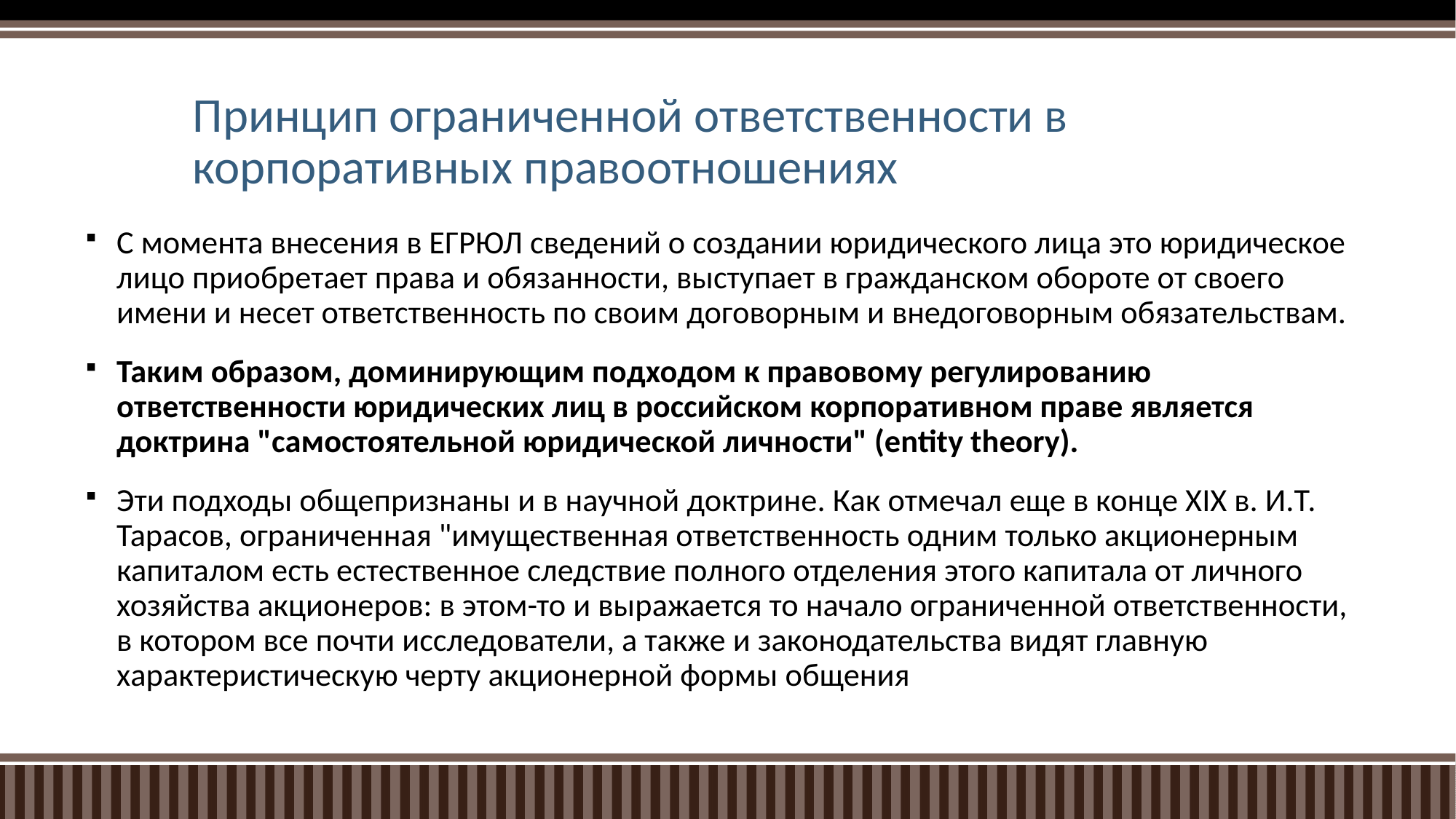

# Принцип ограниченной ответственности в корпоративных правоотношениях
С момента внесения в ЕГРЮЛ сведений о создании юридического лица это юридическое лицо приобретает права и обязанности, выступает в гражданском обороте от своего имени и несет ответственность по своим договорным и внедоговорным обязательствам.
Таким образом, доминирующим подходом к правовому регулированию ответственности юридических лиц в российском корпоративном праве является доктрина "самостоятельной юридической личности" (entity theory).
Эти подходы общепризнаны и в научной доктрине. Как отмечал еще в конце XIX в. И.Т. Тарасов, ограниченная "имущественная ответственность одним только акционерным капиталом есть естественное следствие полного отделения этого капитала от личного хозяйства акционеров: в этом-то и выражается то начало ограниченной ответственности, в котором все почти исследователи, а также и законодательства видят главную характеристическую черту акционерной формы общения